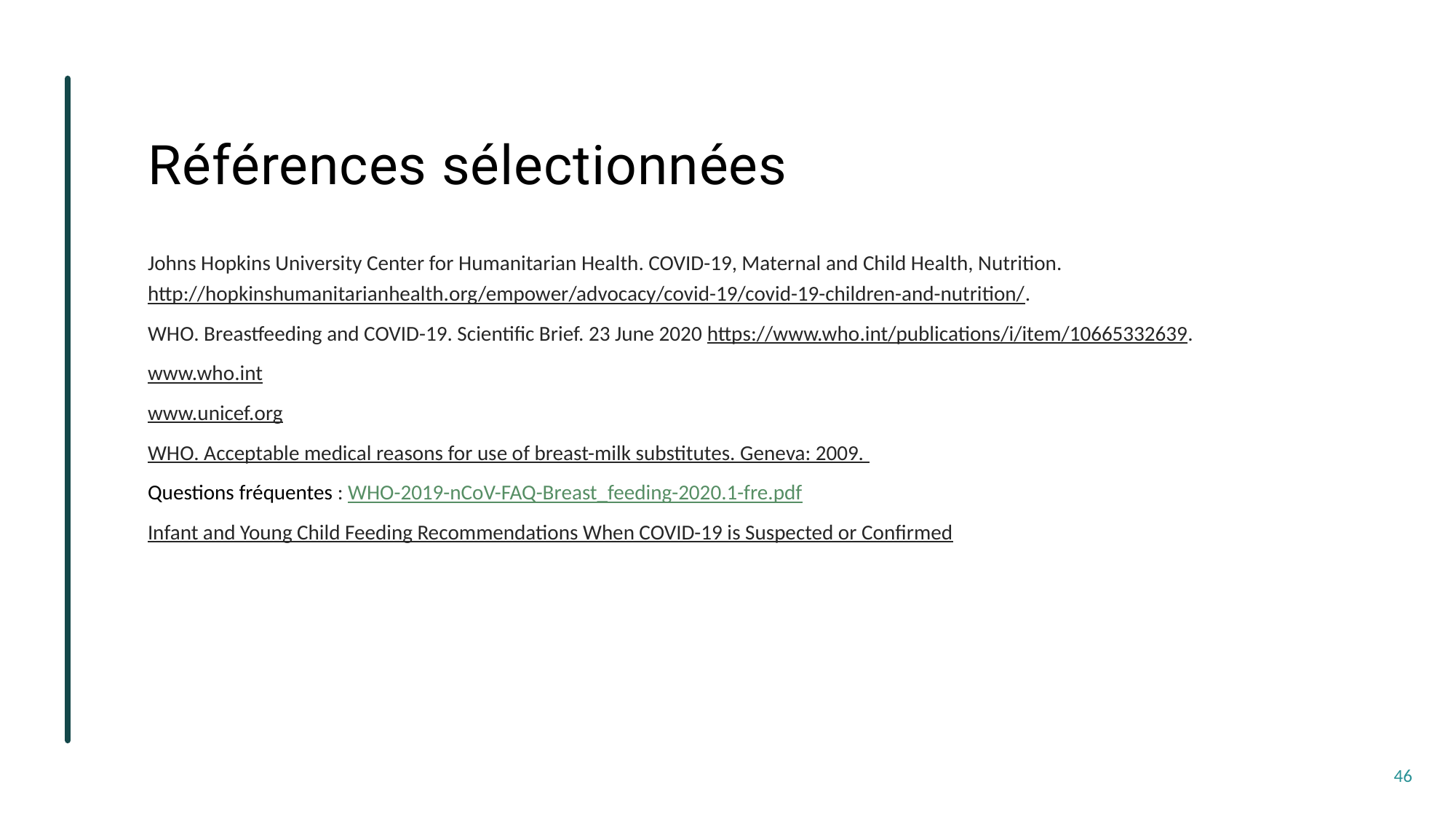

Références sélectionnées
Johns Hopkins University Center for Humanitarian Health. COVID-19, Maternal and Child Health, Nutrition. http://hopkinshumanitarianhealth.org/empower/advocacy/covid-19/covid-19-children-and-nutrition/.
WHO. Breastfeeding and COVID-19. Scientific Brief. 23 June 2020 https://www.who.int/publications/i/item/10665332639.
www.who.int
www.unicef.org
WHO. Acceptable medical reasons for use of breast-milk substitutes. Geneva: 2009.
Questions fréquentes : WHO-2019-nCoV-FAQ-Breast_feeding-2020.1-fre.pdf
Infant and Young Child Feeding Recommendations When COVID-19 is Suspected or Confirmed